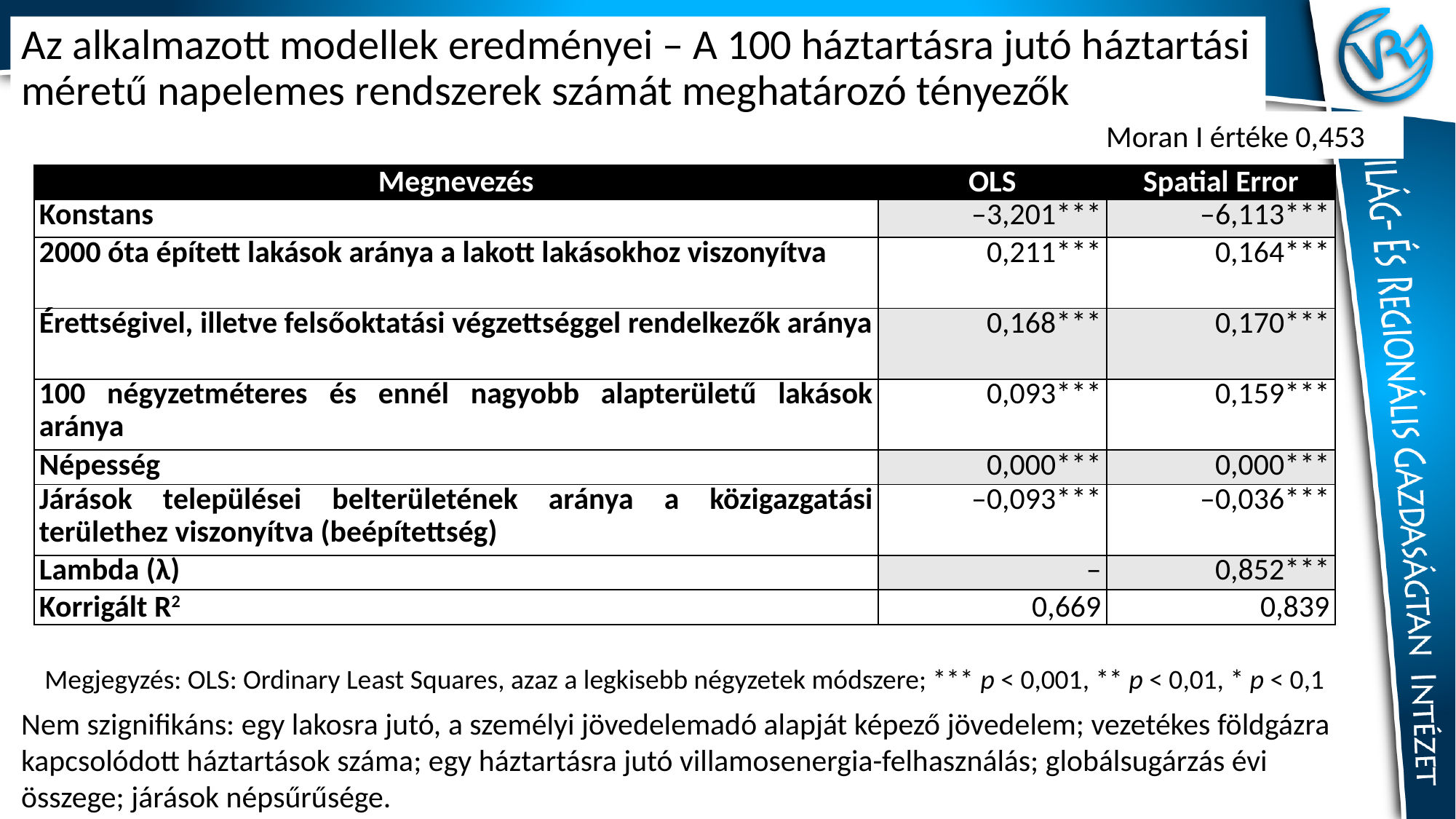

# Az alkalmazott modellek eredményei – A 100 háztartásra jutó háztartási méretű napelemes rendszerek számát meghatározó tényezők
Moran I értéke 0,453
| Megnevezés | OLS | Spatial Error |
| --- | --- | --- |
| Konstans | –3,201\*\*\* | –6,113\*\*\* |
| 2000 óta épített lakások aránya a lakott lakásokhoz viszonyítva | 0,211\*\*\* | 0,164\*\*\* |
| Érettségivel, illetve felsőoktatási végzettséggel rendelkezők aránya | 0,168\*\*\* | 0,170\*\*\* |
| 100 négyzetméteres és ennél nagyobb alapterületű lakások aránya | 0,093\*\*\* | 0,159\*\*\* |
| Népesség | 0,000\*\*\* | 0,000\*\*\* |
| Járások települései belterületének aránya a közigazgatási területhez viszonyítva (beépítettség) | –0,093\*\*\* | –0,036\*\*\* |
| Lambda (λ) | – | 0,852\*\*\* |
| Korrigált R2 | 0,669 | 0,839 |
Megjegyzés: OLS: Ordinary Least Squares, azaz a legkisebb négyzetek módszere; *** p < 0,001, ** p < 0,01, * p < 0,1
Nem szignifikáns: egy lakosra jutó, a személyi jövedelemadó alapját képező jövedelem; vezetékes földgázra kapcsolódott háztartások száma; egy háztartásra jutó villamosenergia-felhasználás; globálsugárzás évi összege; járások népsűrűsége.